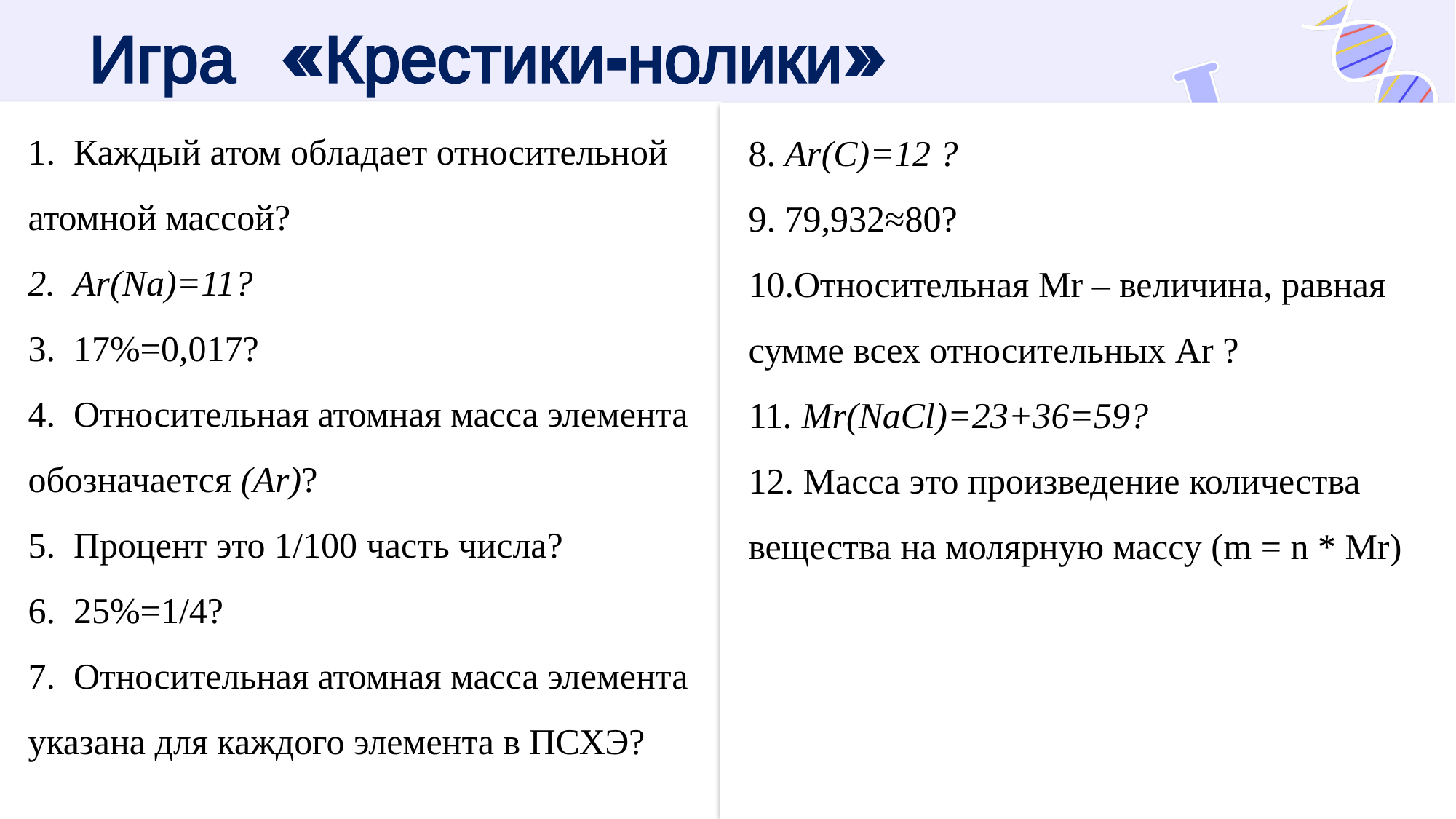

# Игра  «Крестики-нолики»
  Каждый атом обладает относительной атомной массой?
  Ar(Na)=11?
  17%=0,017?
  Относительная атомная масса элемента обозначается (Ar)?
  Процент это 1/100 часть числа?
  25%=1/4?
  Относительная атомная масса элемента указана для каждого элемента в ПСХЭ?
8. Ar(С)=12 ?
9. 79,932≈80?
10.Относительная Mr – величина, равная сумме всех относительных Ar ?
11. Mr(NaCl)=23+36=59?
12. Масса это произведение количества вещества на молярную массу (m = n * Mr)